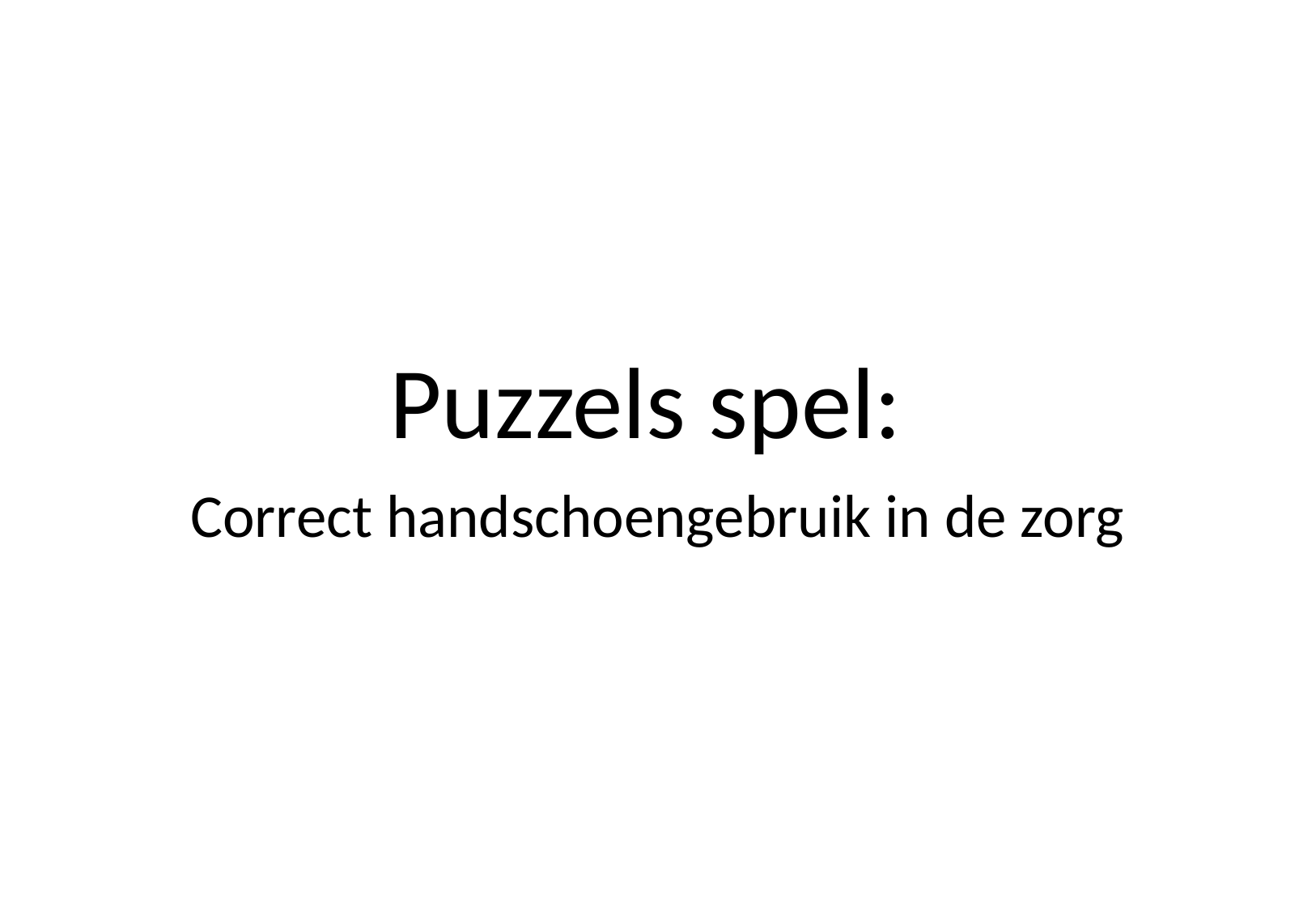

# Puzzels spel:
Correct handschoengebruik in de zorg